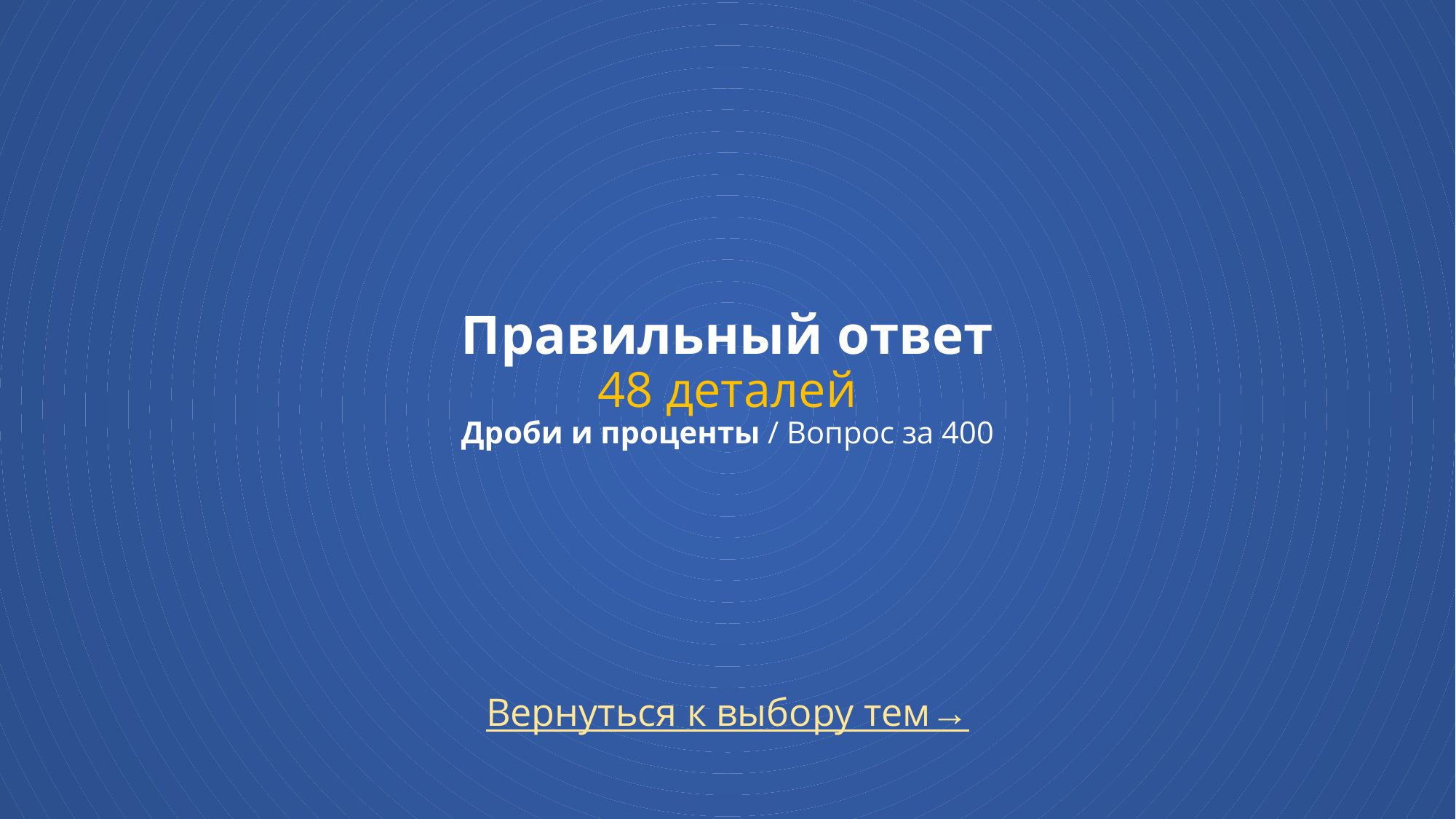

# Правильный ответ 48 деталей Дроби и проценты / Вопрос за 400
Вернуться к выбору тем→